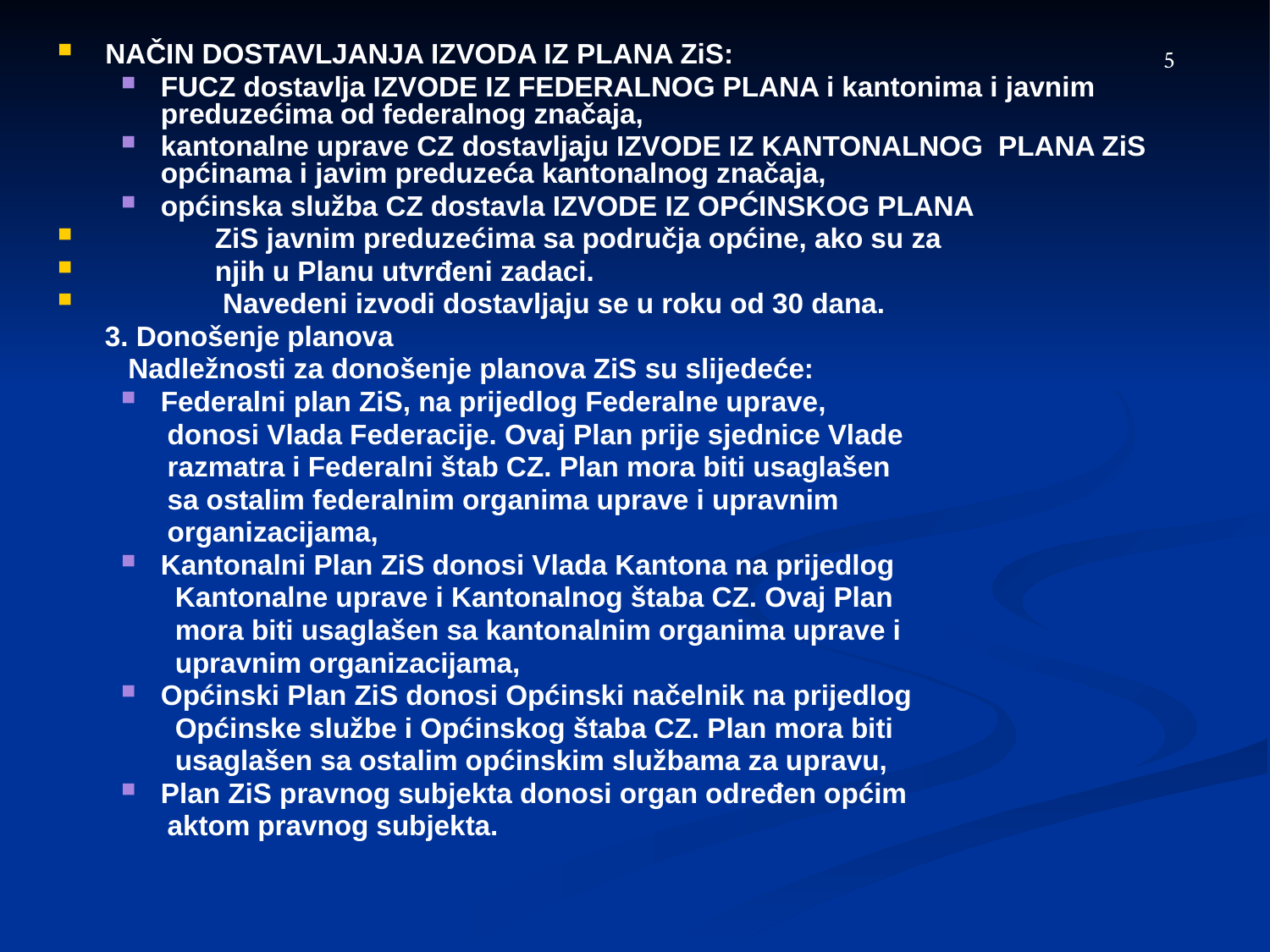

NAČIN DOSTAVLJANJA IZVODA IZ PLANA ZiS:
FUCZ dostavlja IZVODE IZ FEDERALNOG PLANA i kantonima i javnim preduzećima od federalnog značaja,
kantonalne uprave CZ dostavljaju IZVODE IZ KANTONALNOG  PLANA ZiS općinama i javim preduzeća kantonalnog značaja,
općinska služba CZ dostavla IZVODE IZ OPĆINSKOG PLANA
              ZiS javnim preduzećima sa područja općine, ako su za
              njih u Planu utvrđeni zadaci.
               Navedeni izvodi dostavljaju se u roku od 30 dana.
      3. Donošenje planova
         Nadležnosti za donošenje planova ZiS su slijedeće:
Federalni plan ZiS, na prijedlog Federalne uprave,
              donosi Vlada Federacije. Ovaj Plan prije sjednice Vlade
              razmatra i Federalni štab CZ. Plan mora biti usaglašen
              sa ostalim federalnim organima uprave i upravnim
              organizacijama,
Kantonalni Plan ZiS donosi Vlada Kantona na prijedlog
               Kantonalne uprave i Kantonalnog štaba CZ. Ovaj Plan
               mora biti usaglašen sa kantonalnim organima uprave i
               upravnim organizacijama,
Općinski Plan ZiS donosi Općinski načelnik na prijedlog
               Općinske službe i Općinskog štaba CZ. Plan mora biti
               usaglašen sa ostalim općinskim službama za upravu,
Plan ZiS pravnog subjekta donosi organ određen općim
              aktom pravnog subjekta.
5